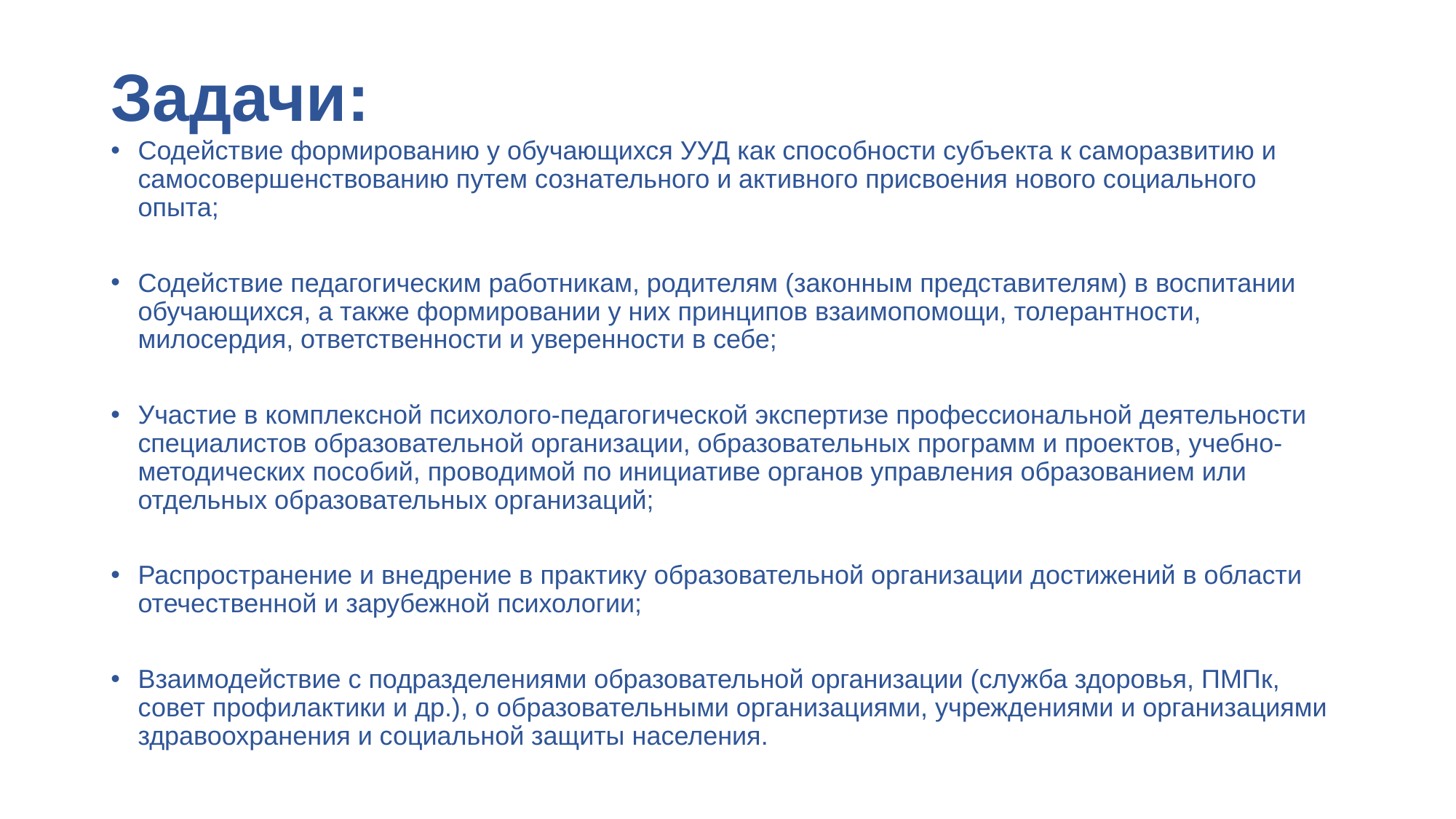

# Задачи:
Содействие формированию у обучающихся УУД как способности субъекта к саморазвитию и самосовершенствованию путем сознательного и активного присвоения нового социального опыта;

Содействие педагогическим работникам, родителям (законным представителям) в воспитании обучающихся, а также формировании у них принципов взаимопомощи, толерантности, милосердия, ответственности и уверенности в себе;

Участие в комплексной психолого-педагогической экспертизе профессиональной деятельности специалистов образовательной организации, образовательных программ и проектов, учебно-методических пособий, проводимой по инициативе органов управления образованием или отдельных образовательных организаций;

Распространение и внедрение в практику образовательной организации достижений в области отечественной и зарубежной психологии;

Взаимодействие с подразделениями образовательной организации (служба здоровья, ПМПк, совет профилактики и др.), о образовательными организациями, учреждениями и организациями здравоохранения и социальной защиты населения.